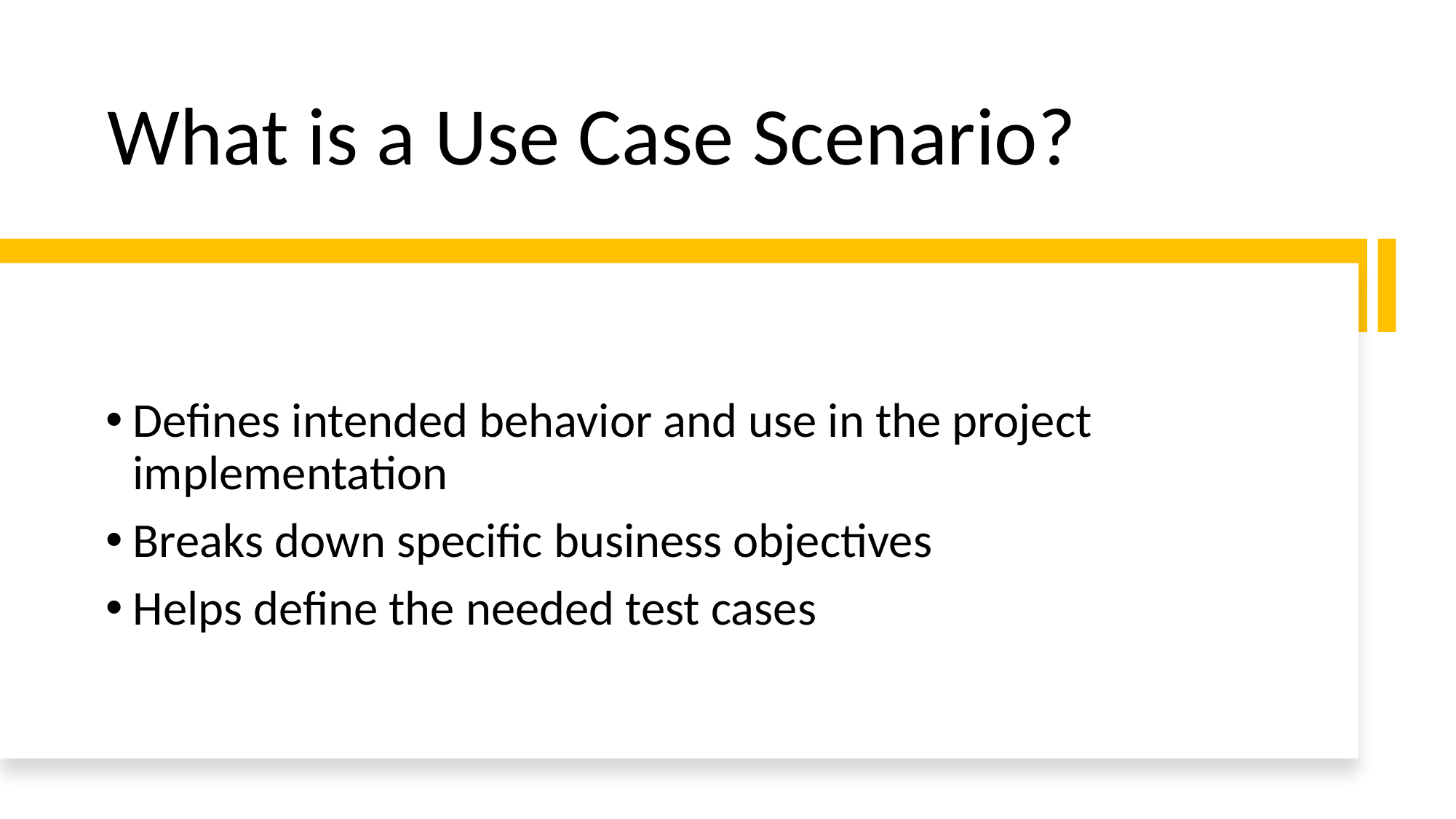

# What is a Use Case Scenario?

Defines intended behavior and use in the project implementation
Breaks down specific business objectives
Helps define the needed test cases